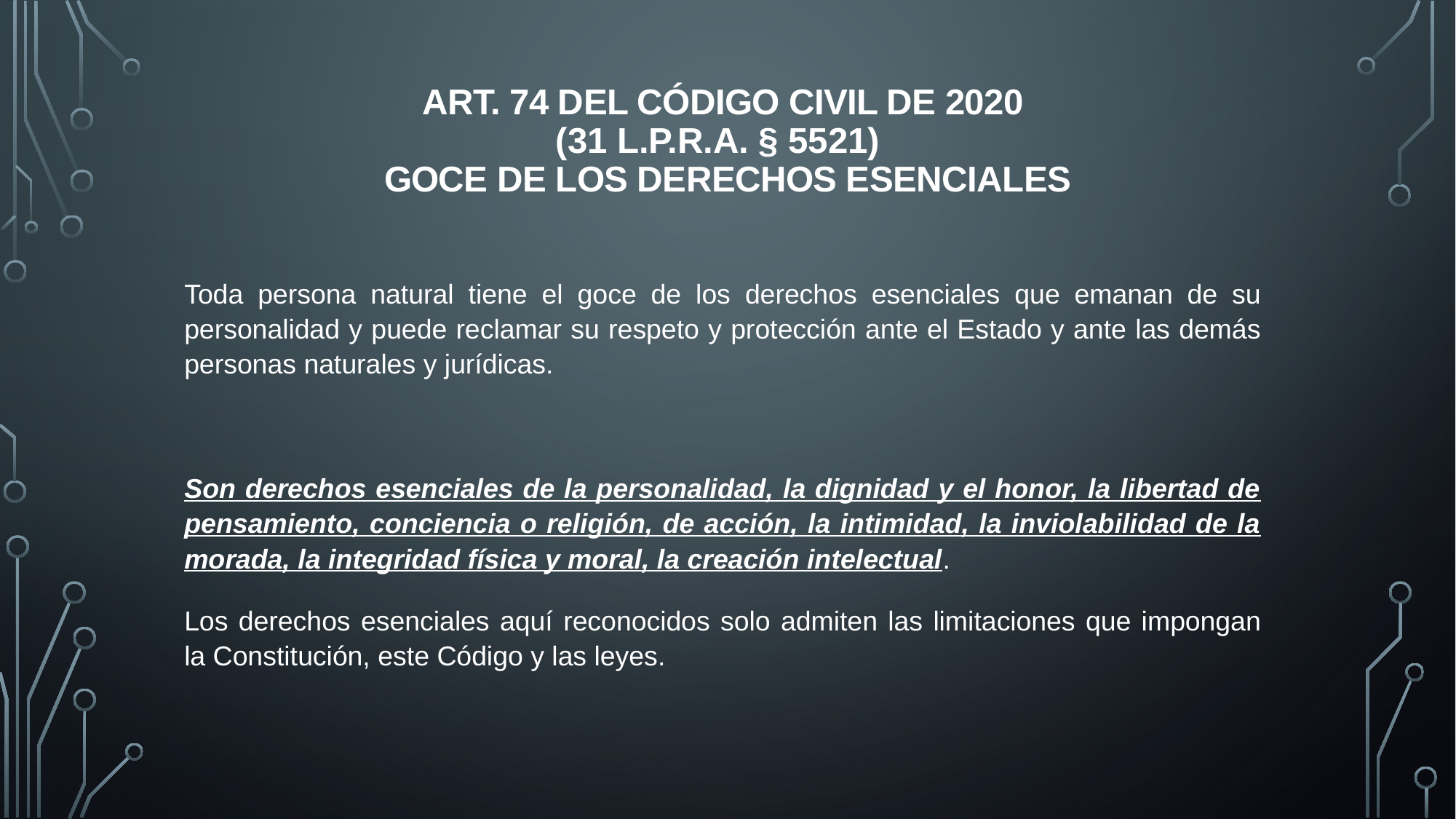

# Art. 74 del Código Civil de 2020 (31 L.P.R.A. § 5521) Goce de los Derechos Esenciales
Toda persona natural tiene el goce de los derechos esenciales que emanan de su personalidad y puede reclamar su respeto y protección ante el Estado y ante las demás personas naturales y jurídicas.

Son derechos esenciales de la personalidad, la dignidad y el honor, la libertad de pensamiento, conciencia o religión, de acción, la intimidad, la inviolabilidad de la morada, la integridad física y moral, la creación intelectual.
Los derechos esenciales aquí reconocidos solo admiten las limitaciones que impongan la Constitución, este Código y las leyes.